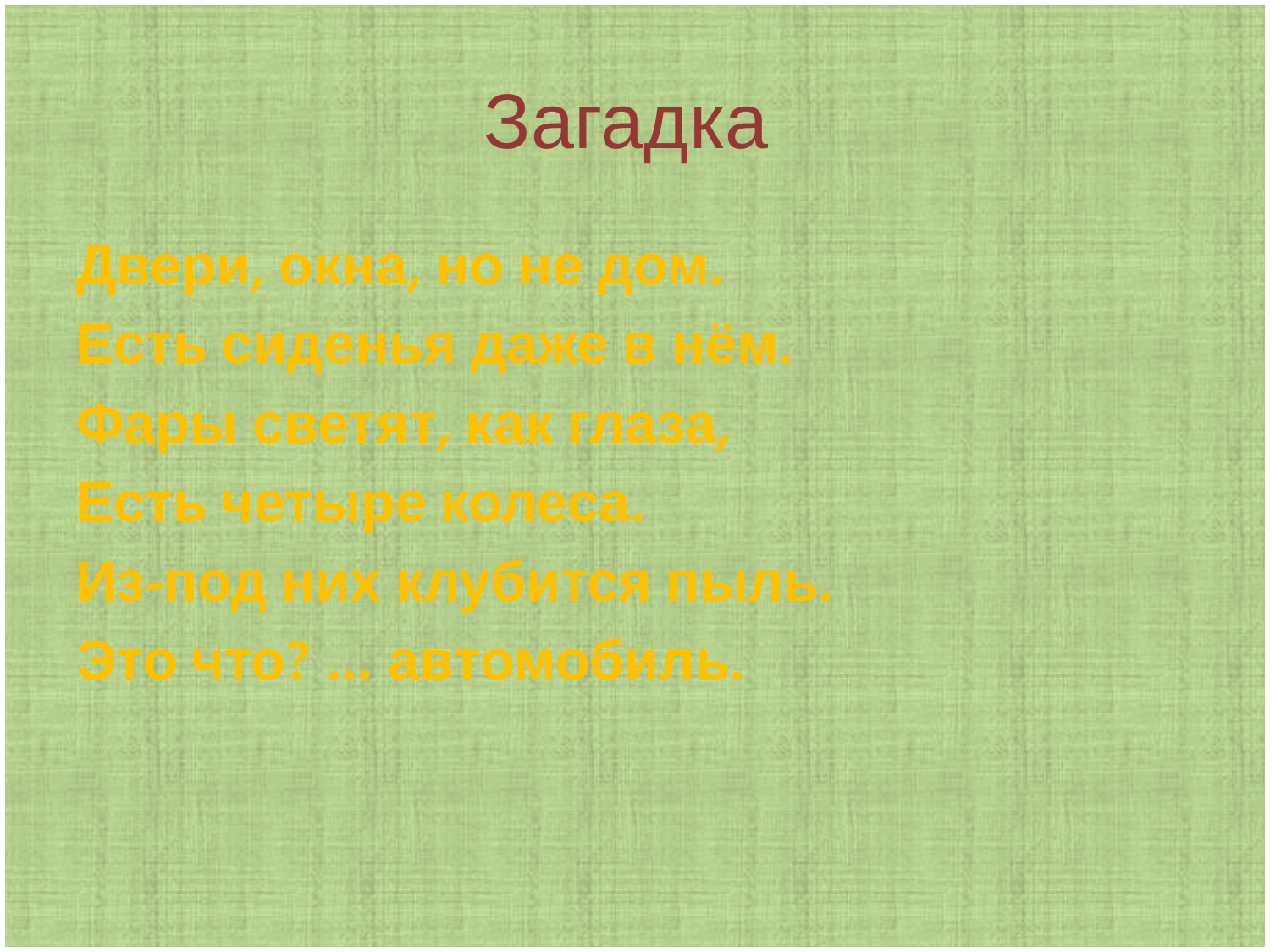

# Загадка
Двери, окна, но не дом.
Есть сиденья даже в нём.
Фары светят, как глаза,
Есть четыре колеса.
Из-под них клубится пыль.
Это что? … автомобиль.